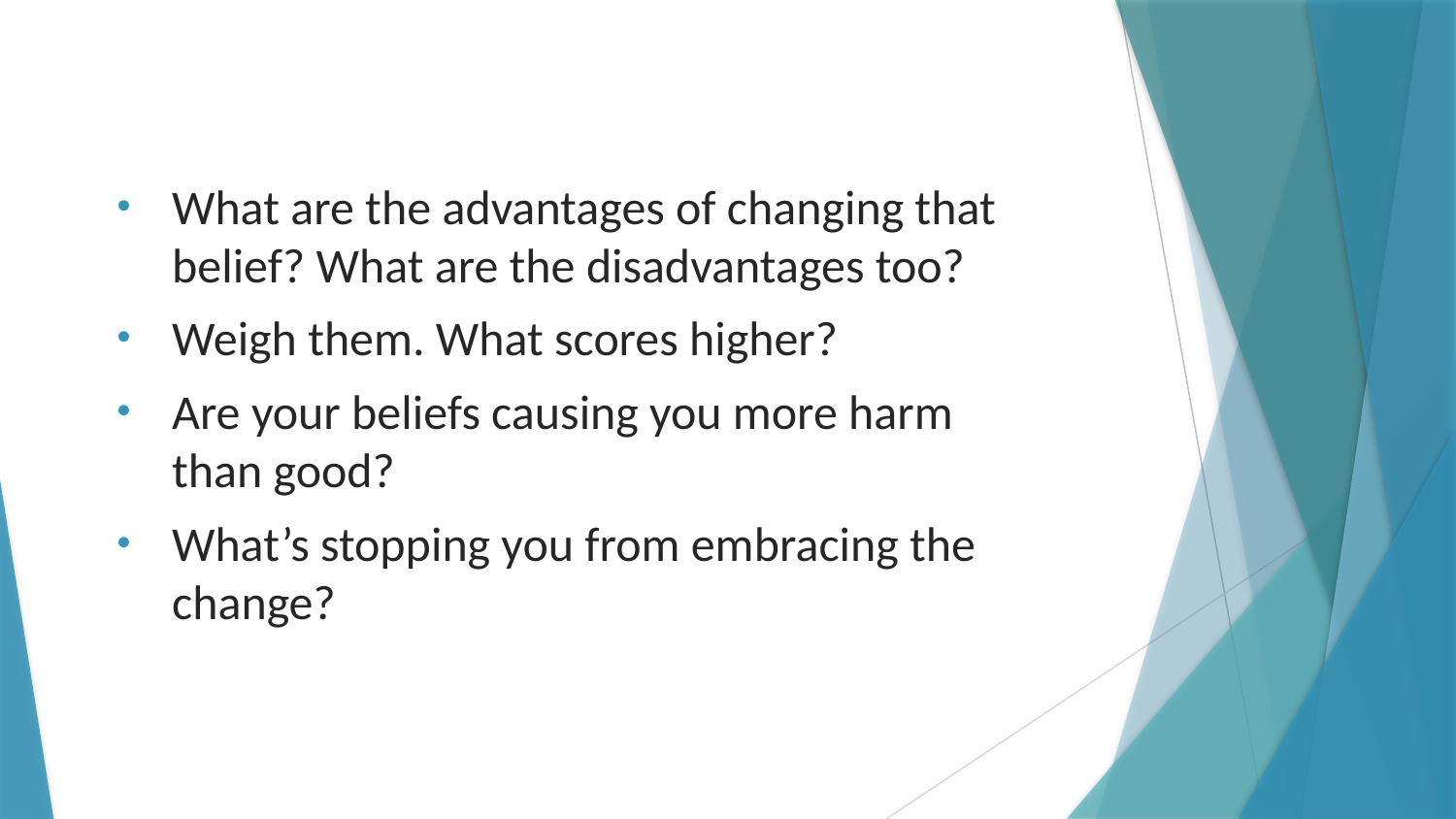

What are the advantages of changing that belief? What are the disadvantages too?
Weigh them. What scores higher?
Are your beliefs causing you more harm than good?
What’s stopping you from embracing the change?